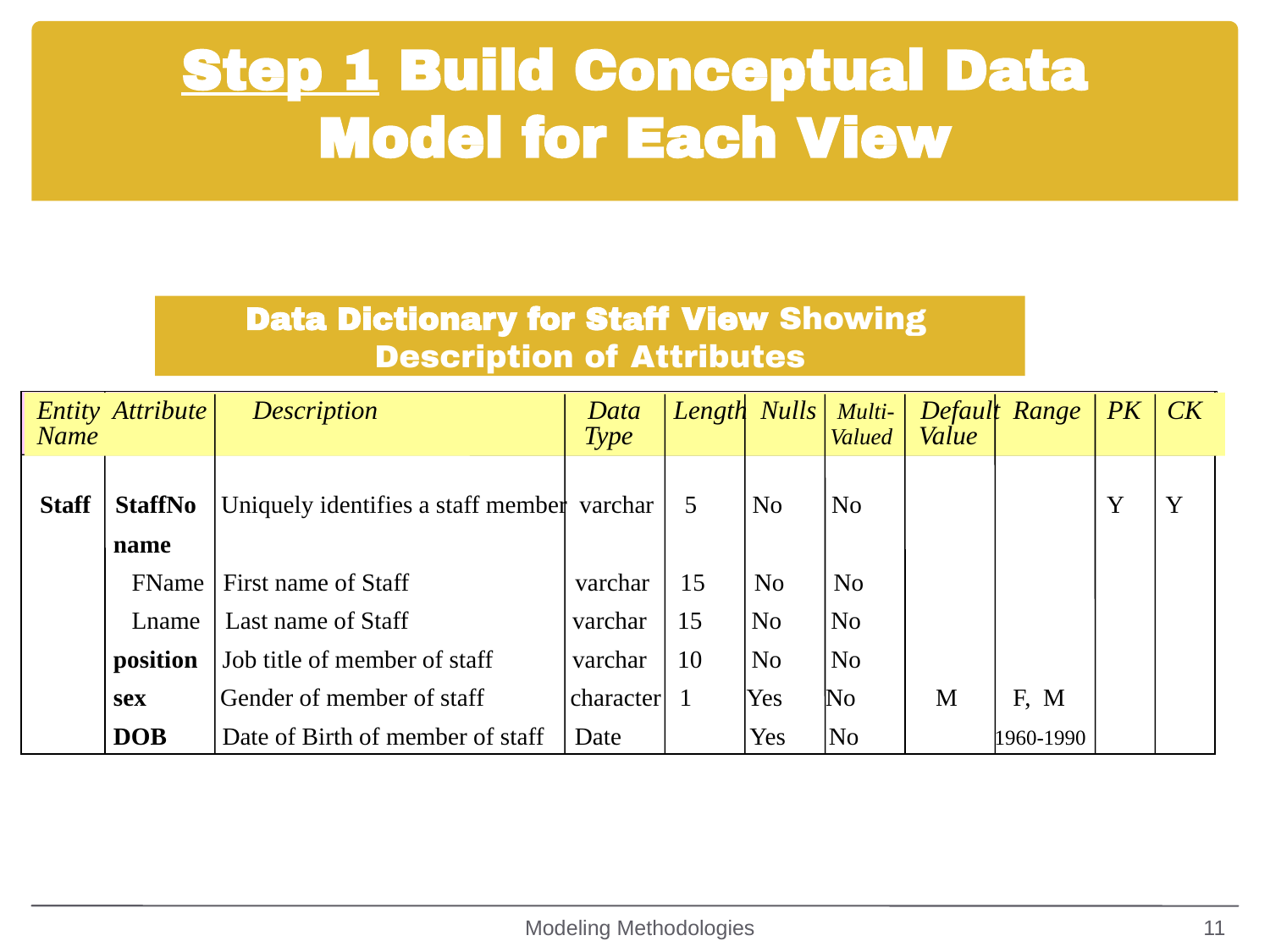

Step 1 Build Conceptual Data Model for Each View
Data Dictionary for Staff View Showing
Description of Attributes

Entity  Attribute       Description                                Data     Length  Nulls   Multi-    Default  Range    PK    CK
Name                                                                          Type                              Valued    Value

 Staff    StaffNo    Uniquely identifies a staff member  varchar     5         No        No                                        Y     Y
             name
                FName   First name of Staff                           varchar     15        No        No
                Lname    Last name of Staff	        	     varchar     15        No        No
             position    Job title of member of staff	     varchar     10        No        No
             sex            Gender of member of staff              character   1         Yes       No             M         F,  M
             DOB         Date of Birth of member of staff     Date                     Yes       No                      1960-1990
Modeling Methodologies
11